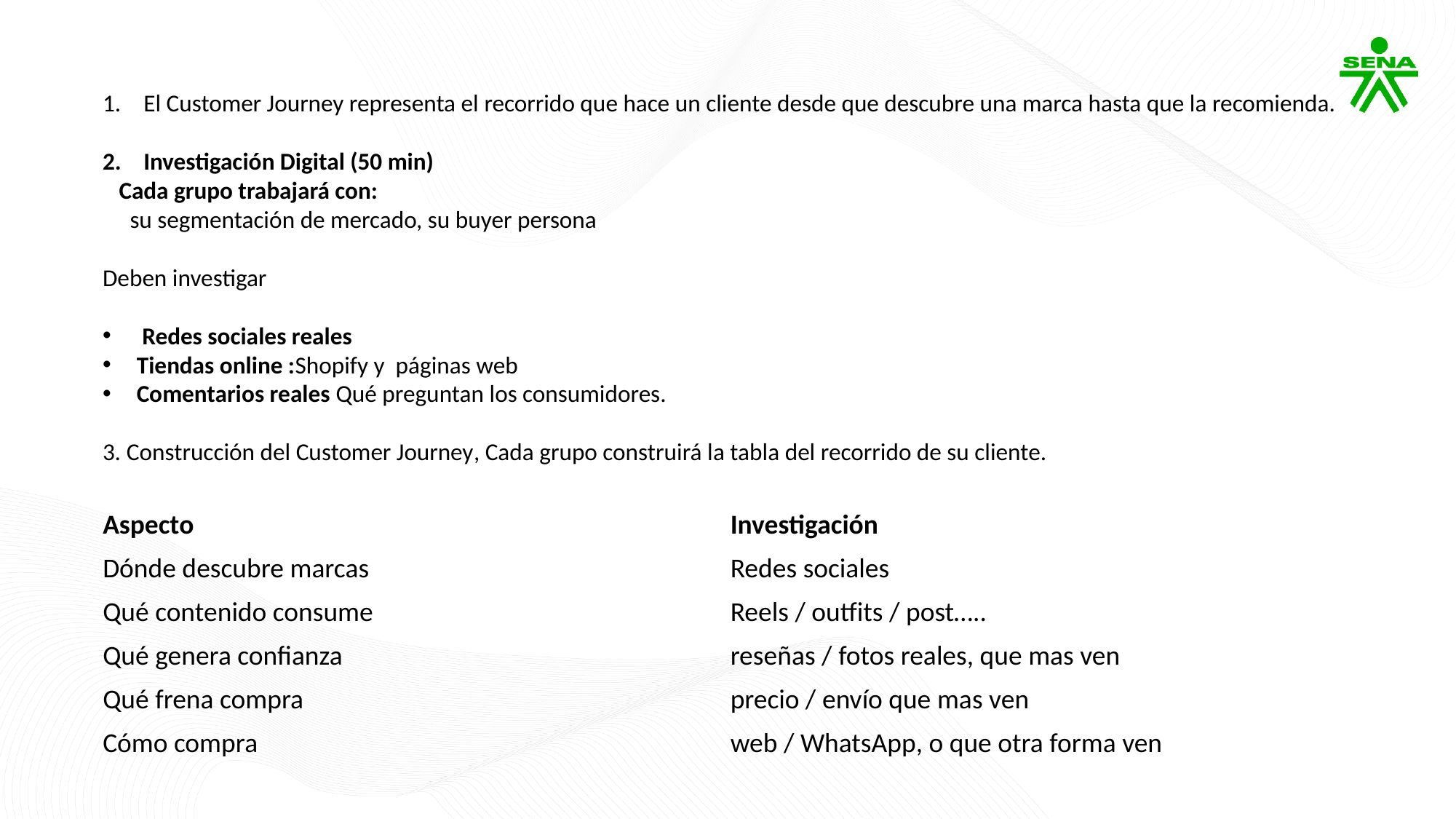

El Customer Journey representa el recorrido que hace un cliente desde que descubre una marca hasta que la recomienda.

Investigación Digital (50 min)
   Cada grupo trabajará con:
     su segmentación de mercado, su buyer persona

Deben investigar

 Redes sociales reales
Tiendas online :Shopify y  páginas web
Comentarios reales Qué preguntan los consumidores.

3. Construcción del Customer Journey, Cada grupo construirá la tabla del recorrido de su cliente.

| Aspecto | Investigación |
| --- | --- |
| Dónde descubre marcas | Redes sociales |
| Qué contenido consume | Reels / outfits / post….. |
| Qué genera confianza | reseñas / fotos reales, que mas ven |
| Qué frena compra | precio / envío que mas ven |
| Cómo compra | web / WhatsApp, o que otra forma ven |